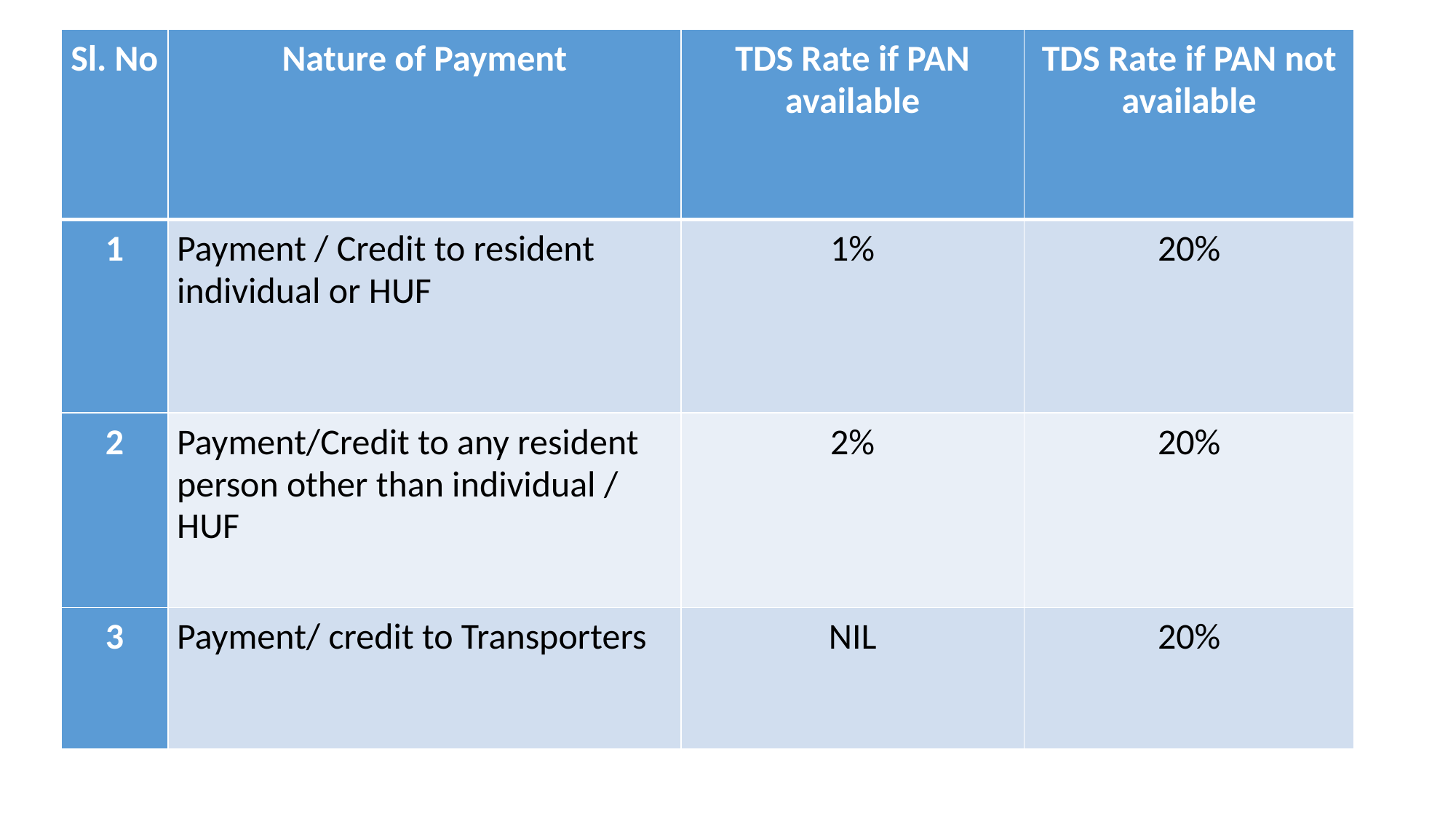

| Sl. No | Nature of Payment | TDS Rate if PAN available | TDS Rate if PAN not available |
| --- | --- | --- | --- |
| 1 | Payment / Credit to resident individual or HUF | 1% | 20% |
| 2 | Payment/Credit to any resident person other than individual / HUF | 2% | 20% |
| 3 | Payment/ credit to Transporters | NIL | 20% |